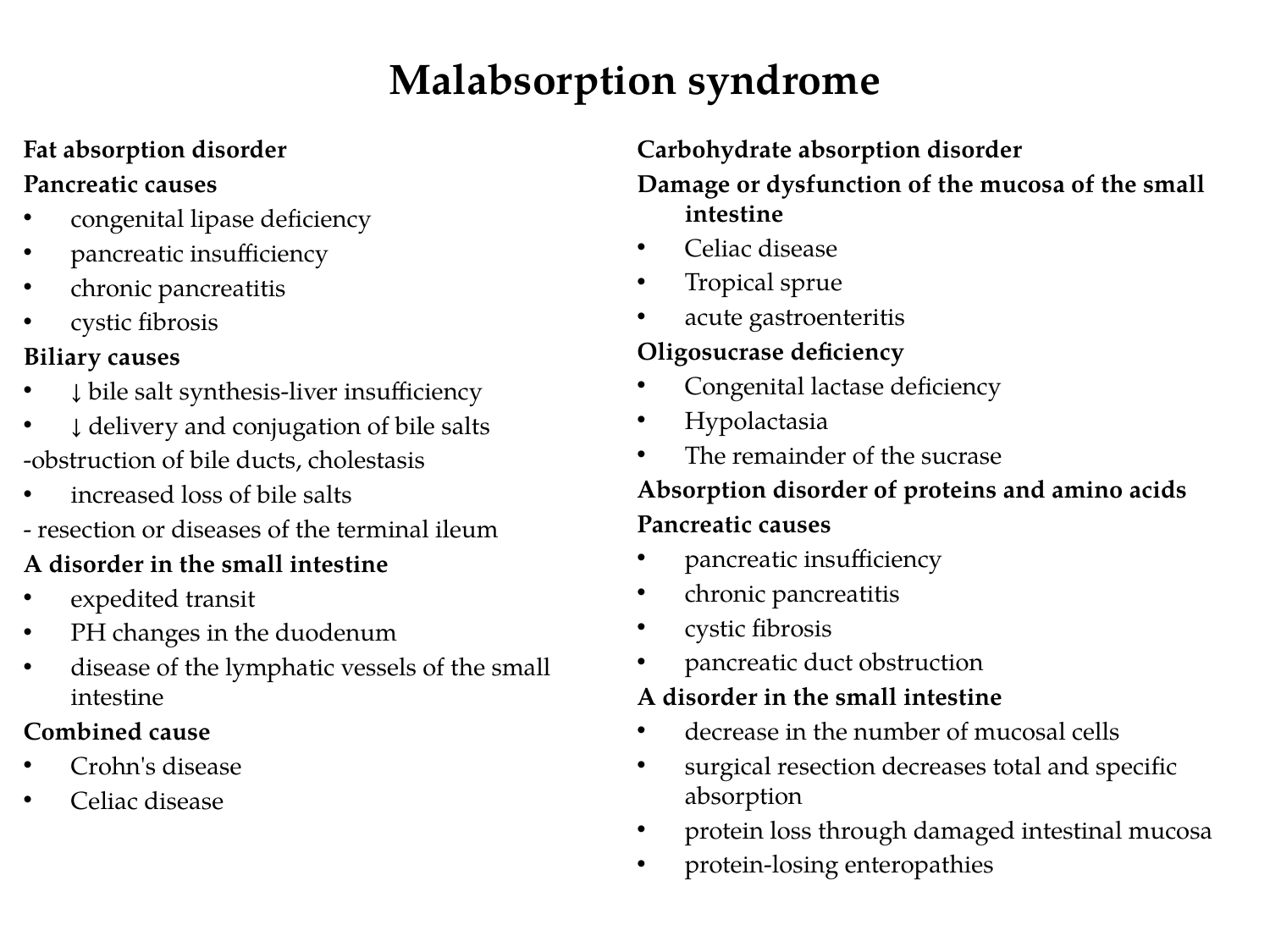

# Malabsorption syndrome
Fat absorption disorder
Pancreatic causes
congenital lipase deficiency
pancreatic insufficiency
chronic pancreatitis
cystic fibrosis
Biliary causes
↓ bile salt synthesis-liver insufficiency
↓ delivery and conjugation of bile salts
-obstruction of bile ducts, cholestasis
increased loss of bile salts
- resection or diseases of the terminal ileum
A disorder in the small intestine
expedited transit
PH changes in the duodenum
disease of the lymphatic vessels of the small intestine
Combined cause
Crohn's disease
Celiac disease

Carbohydrate absorption disorder
Damage or dysfunction of the mucosa of the small intestine
Celiac disease
Tropical sprue
acute gastroenteritis
Oligosucrase deficiency
Congenital lactase deficiency
Hypolactasia
The remainder of the sucrase
Absorption disorder of proteins and amino acids
Pancreatic causes
pancreatic insufficiency
chronic pancreatitis
cystic fibrosis
pancreatic duct obstruction
A disorder in the small intestine
decrease in the number of mucosal cells
surgical resection decreases total and specific absorption
protein loss through damaged intestinal mucosa
protein-losing enteropathies